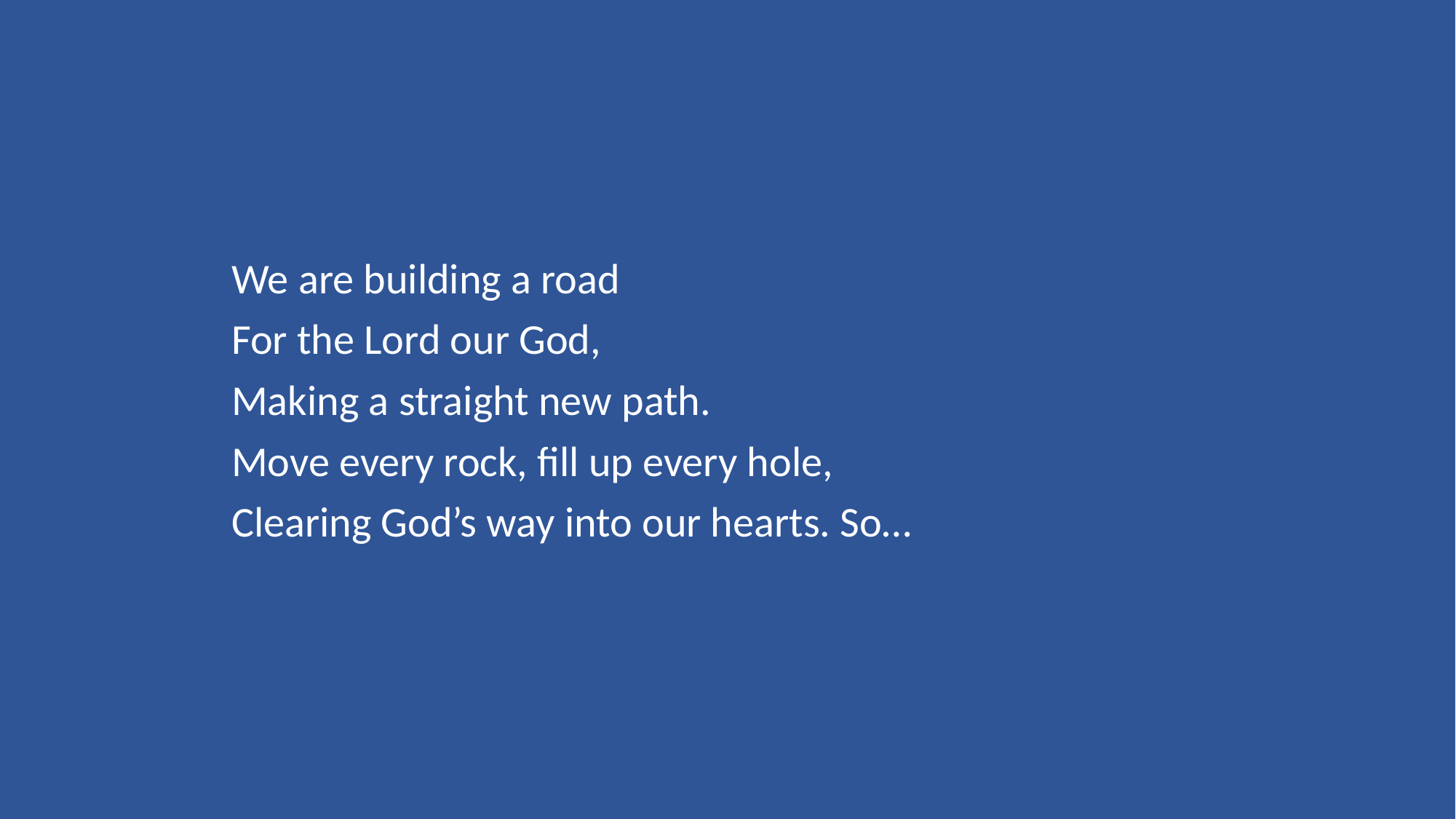

We are building a road
For the Lord our God,
Making a straight new path.
Move every rock, fill up every hole,
Clearing God’s way into our hearts. So…